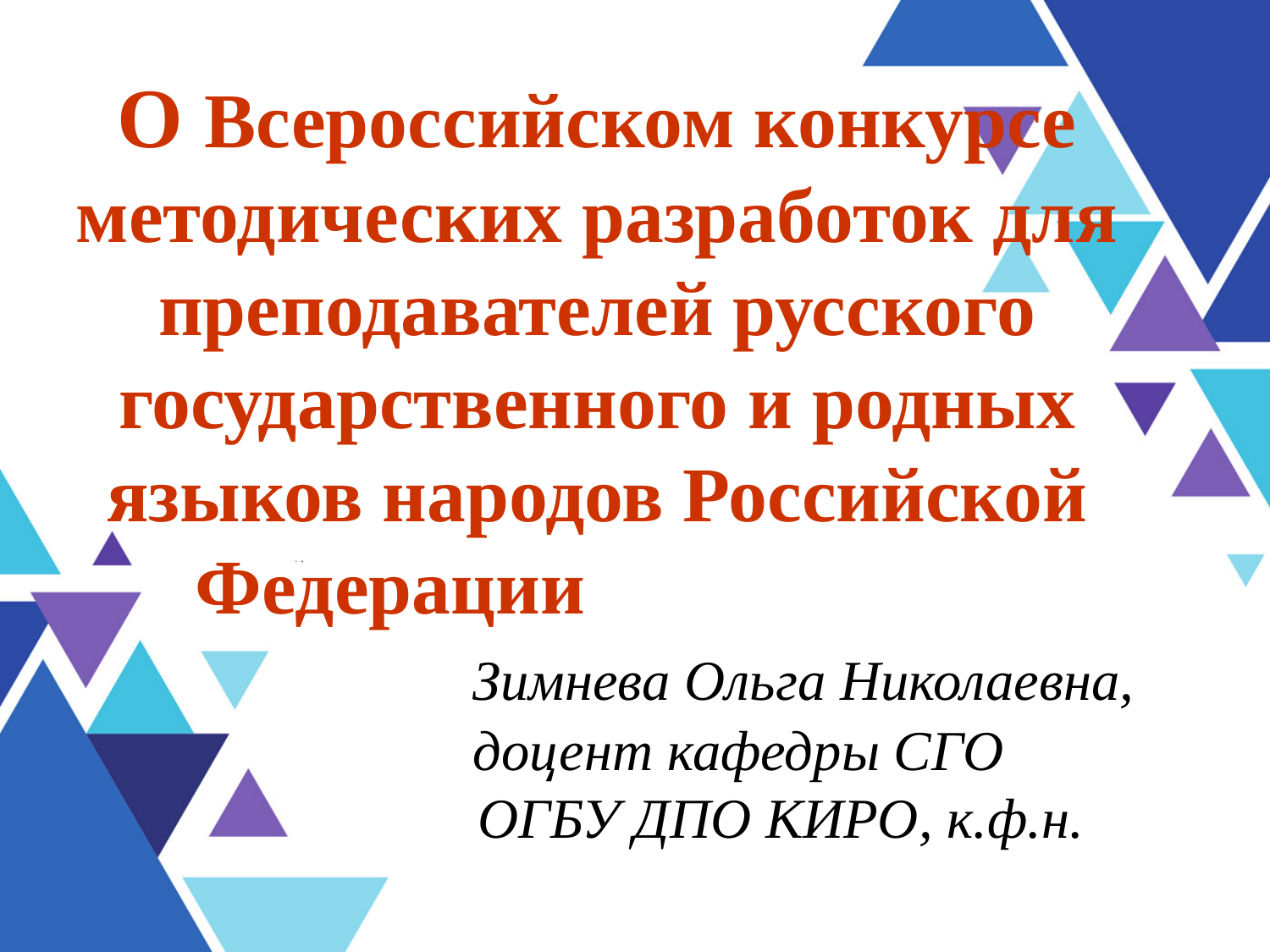

# О Всероссийском конкурсе методических разработок для преподавателей русского государственного и родных языков народов Российской Федерации Зимнева Ольга Николаевна, доцент кафедры СГО ОГБУ ДПО КИРО, к.ф.н.